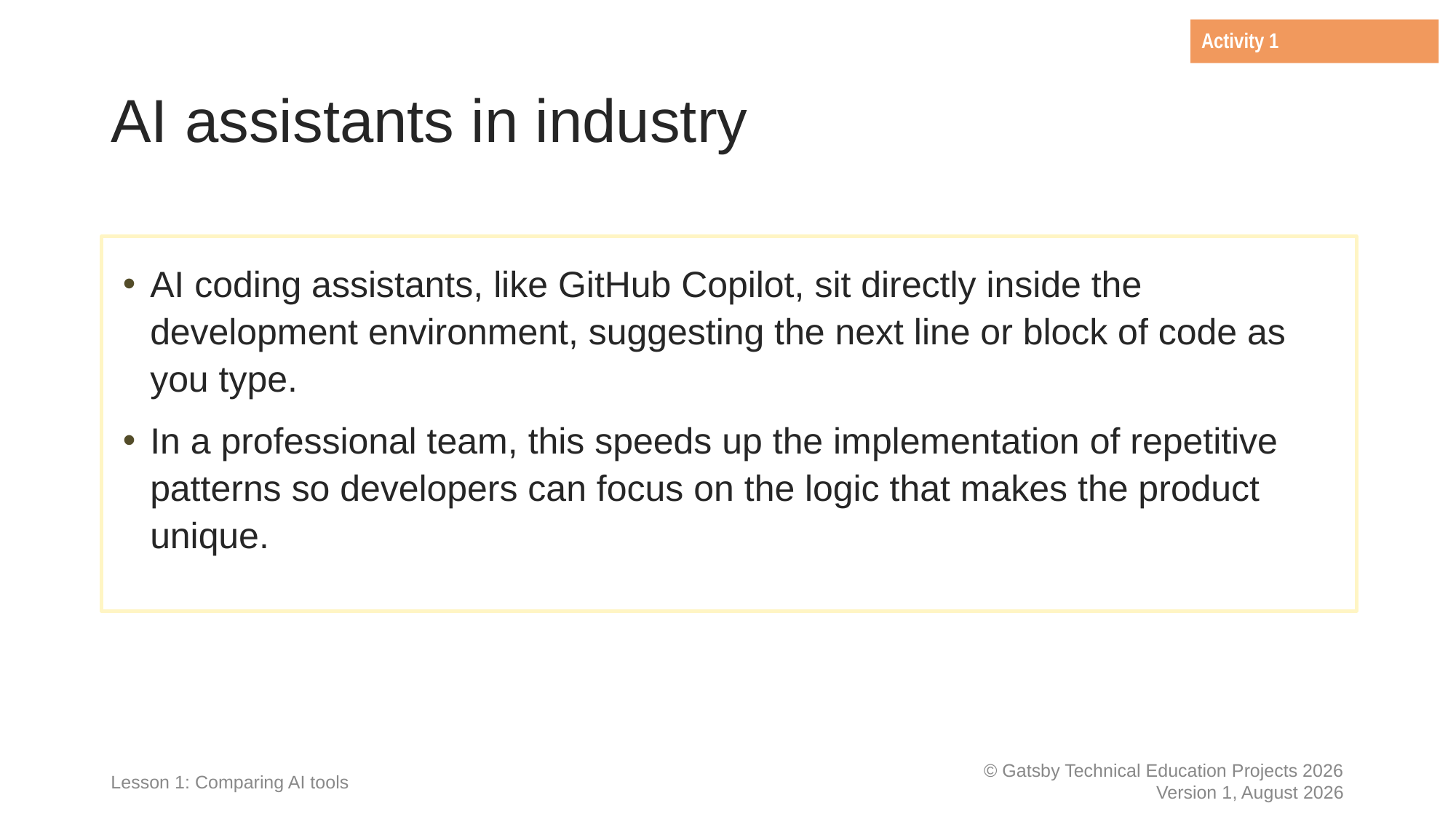

Activity 1
# AI assistants in industry
AI coding assistants, like GitHub Copilot, sit directly inside the development environment, suggesting the next line or block of code as you type.
In a professional team, this speeds up the implementation of repetitive patterns so developers can focus on the logic that makes the product unique.
Lesson 1: Comparing AI tools